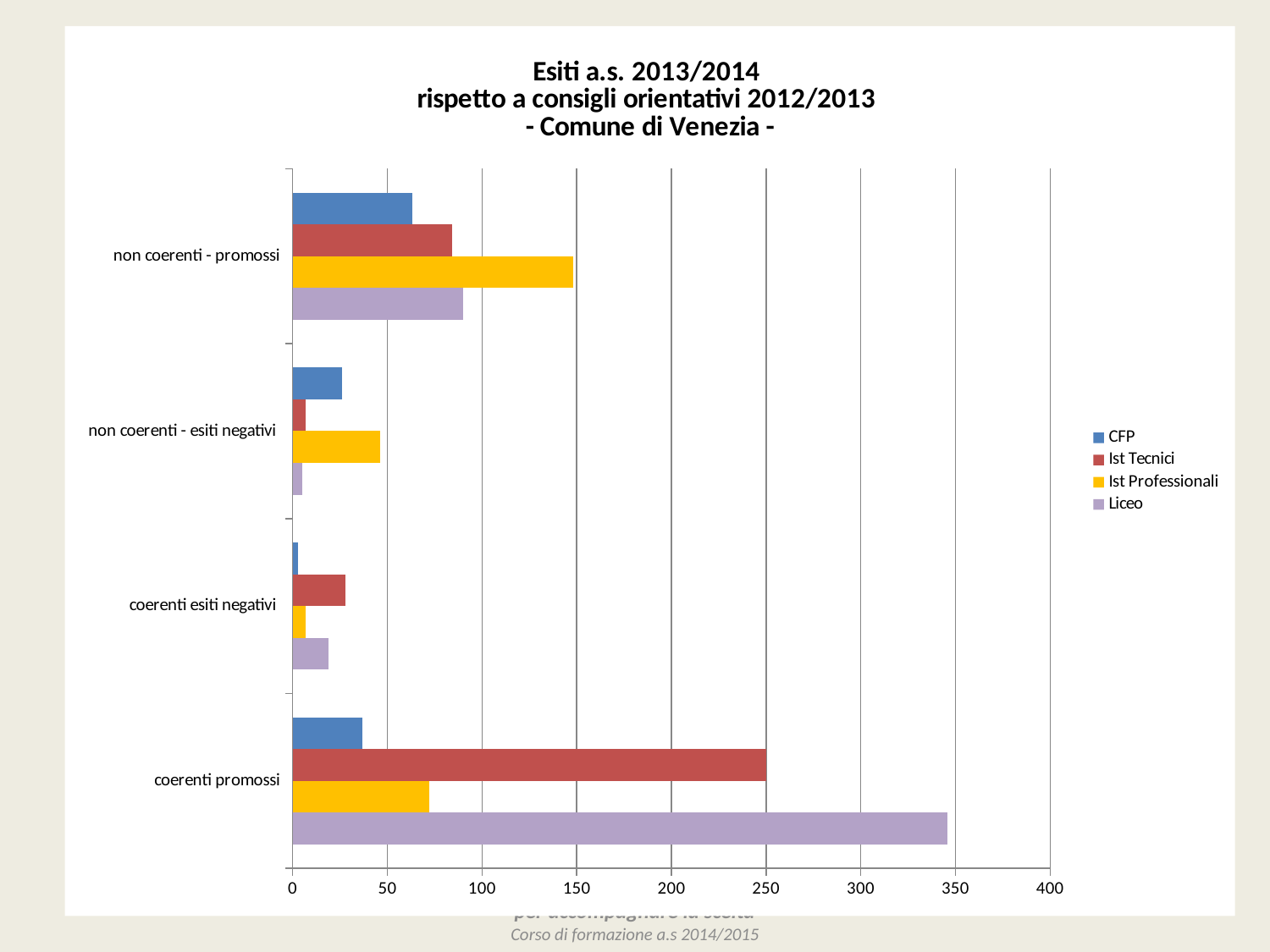

DATI ARS
Consigli orientativi

### Chart: Esiti a.s. 2013/2014
rispetto a consigli orientativi 2012/2013
- Comune di Venezia -

| Category | Liceo | Ist Professionali | Ist Tecnici | CFP |
|---|---|---|---|---|
| coerenti promossi | 346.0 | 72.0 | 250.0 | 37.0 |
| coerenti esiti negativi  | 19.0 | 7.0 | 28.0 | 3.0 |
| non coerenti - esiti negativi  | 5.0 | 46.0 | 7.0 | 26.0 |
| non coerenti - promossi | 90.0 | 148.0 | 84.0 | 63.0 |
Strumenti e metodi
per accompagnare la scelta
Corso di formazione a.s 2014/2015